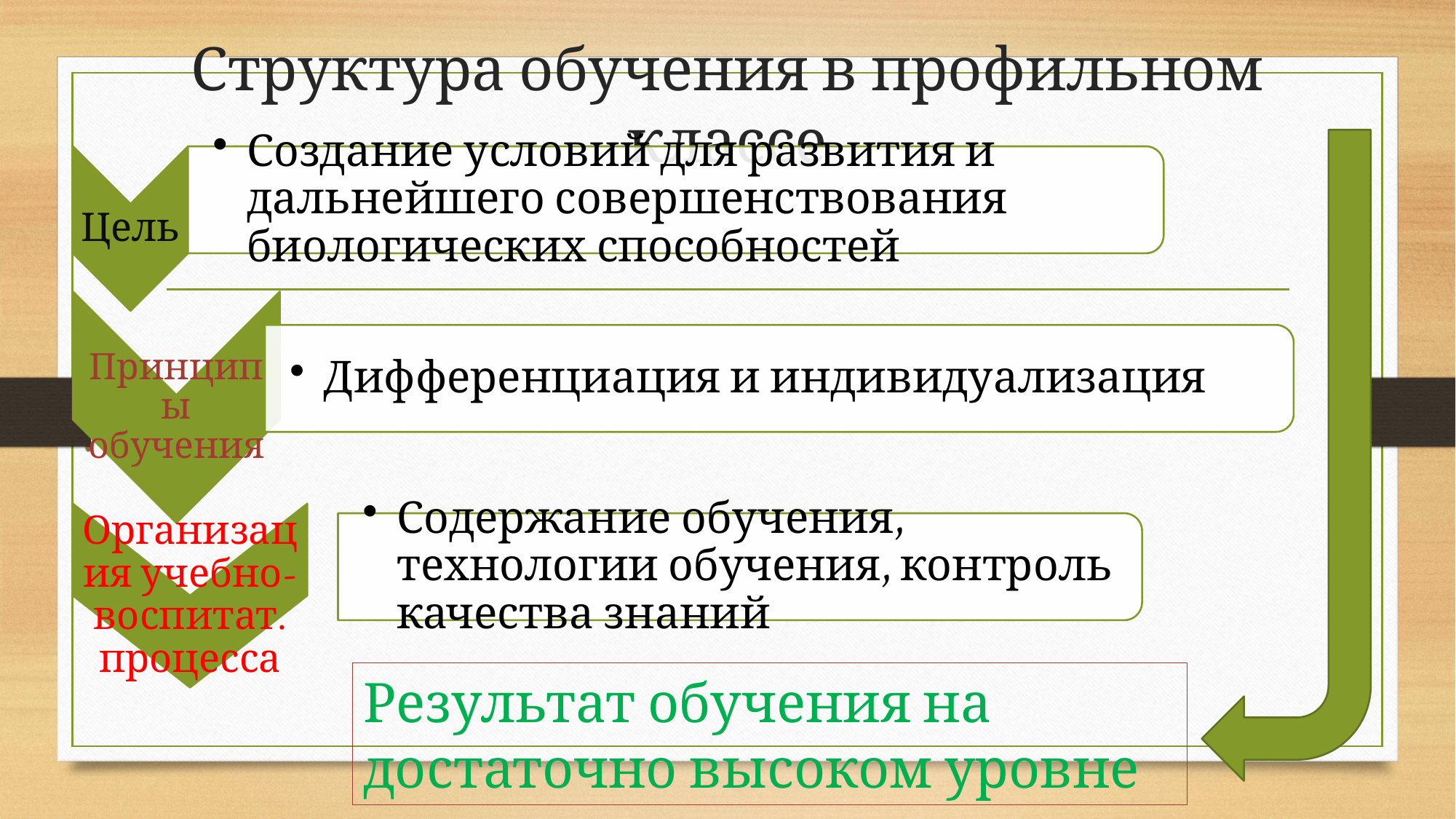

# Структура обучения в профильном классе

Цель
Создание условий для развития и дальнейшего совершенствования биологических способностей
Принципы обучения
Дифференциация и индивидуализация
Организация учебно-воспитат. процесса
Содержание обучения, технологии обучения, контроль качества знаний
Результат обучения на достаточно высоком уровне